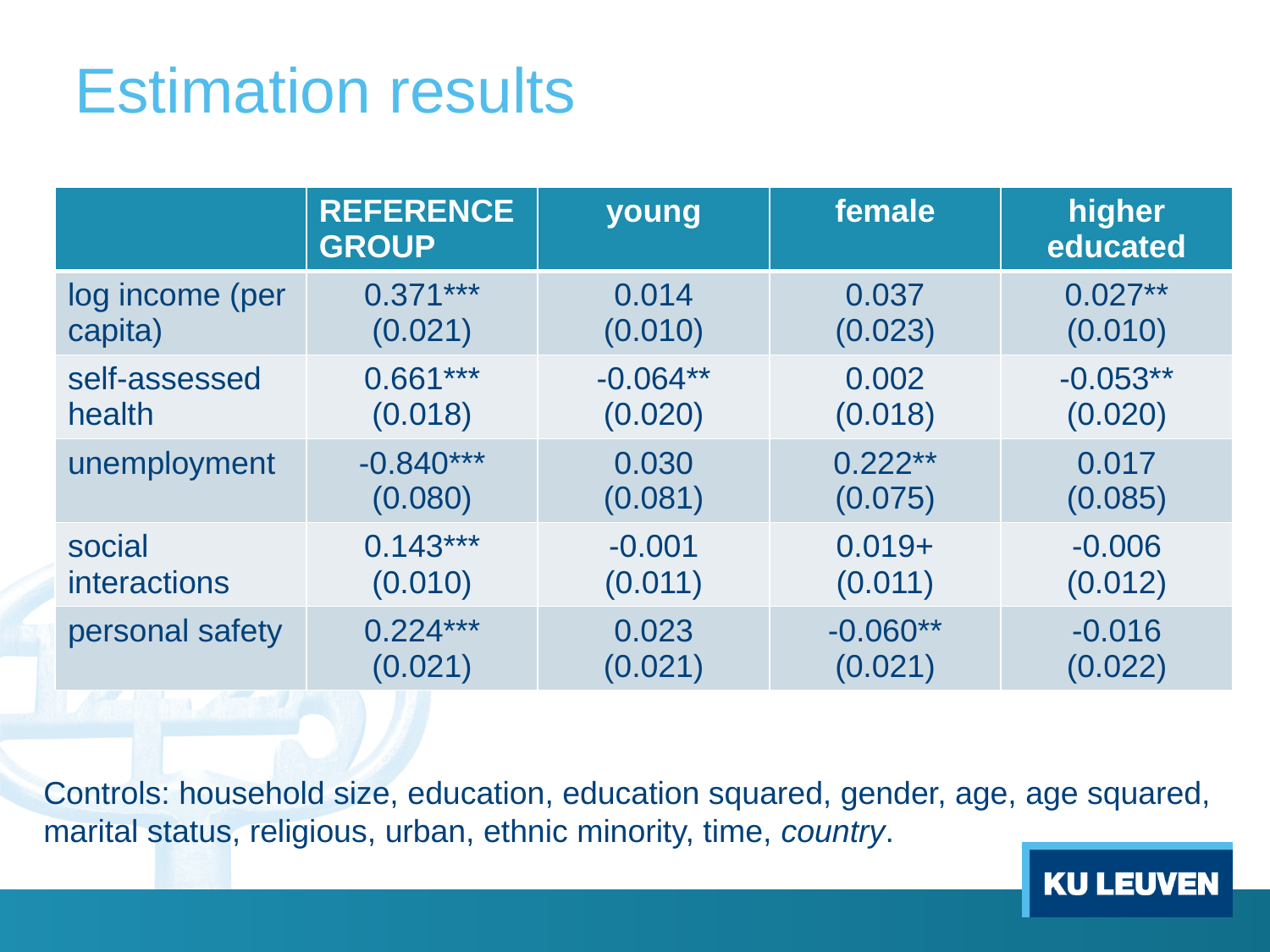

# Estimation results
|  | REFERENCE GROUP | young | female | higher educated |
| --- | --- | --- | --- | --- |
| log income (per capita) | 0.371\*\*\* (0.021) | 0.014 (0.010) | 0.037 (0.023) | 0.027\*\* (0.010) |
| self-assessed health | 0.661\*\*\* (0.018) | -0.064\*\* (0.020) | 0.002 (0.018) | -0.053\*\* (0.020) |
| unemployment | -0.840\*\*\* (0.080) | 0.030 (0.081) | 0.222\*\* (0.075) | 0.017 (0.085) |
| social interactions | 0.143\*\*\* (0.010) | -0.001 (0.011) | 0.019+ (0.011) | -0.006 (0.012) |
| personal safety | 0.224\*\*\* (0.021) | 0.023 (0.021) | -0.060\*\* (0.021) | -0.016 (0.022) |
Controls: household size, education, education squared, gender, age, age squared,
marital status, religious, urban, ethnic minority, time, country.